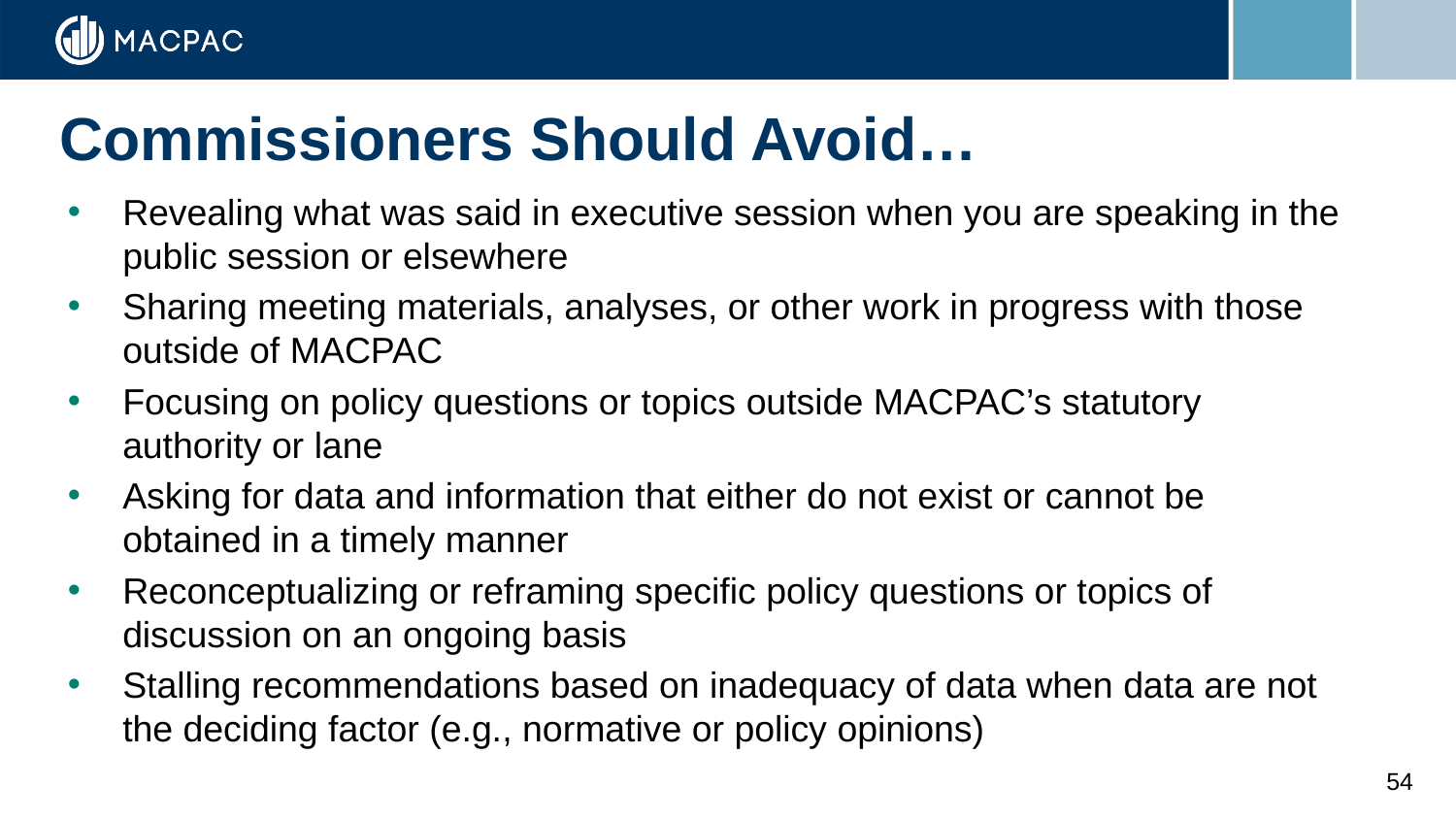

# Commissioners Should Avoid…
Revealing what was said in executive session when you are speaking in the public session or elsewhere
Sharing meeting materials, analyses, or other work in progress with those outside of MACPAC
Focusing on policy questions or topics outside MACPAC’s statutory authority or lane
Asking for data and information that either do not exist or cannot be obtained in a timely manner
Reconceptualizing or reframing specific policy questions or topics of discussion on an ongoing basis
Stalling recommendations based on inadequacy of data when data are not the deciding factor (e.g., normative or policy opinions)
54